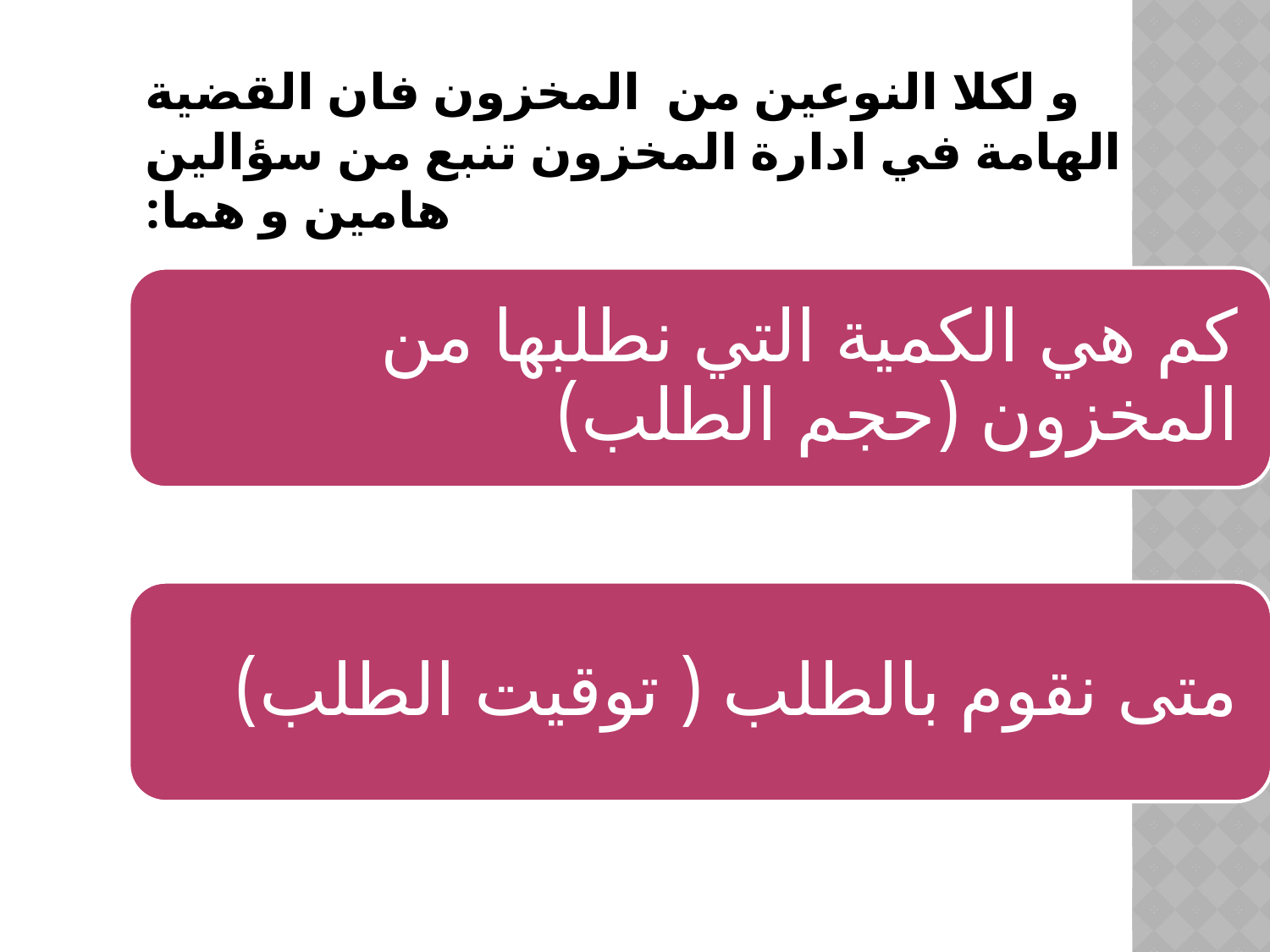

# و لكلا النوعين من  المخزون فان القضية الهامة في ادارة المخزون تنبع من سؤالين هامين و هما:
كم هي الكمية التي نطلبها من المخزون (حجم الطلب)

متى نقوم بالطلب ( توقيت الطلب)